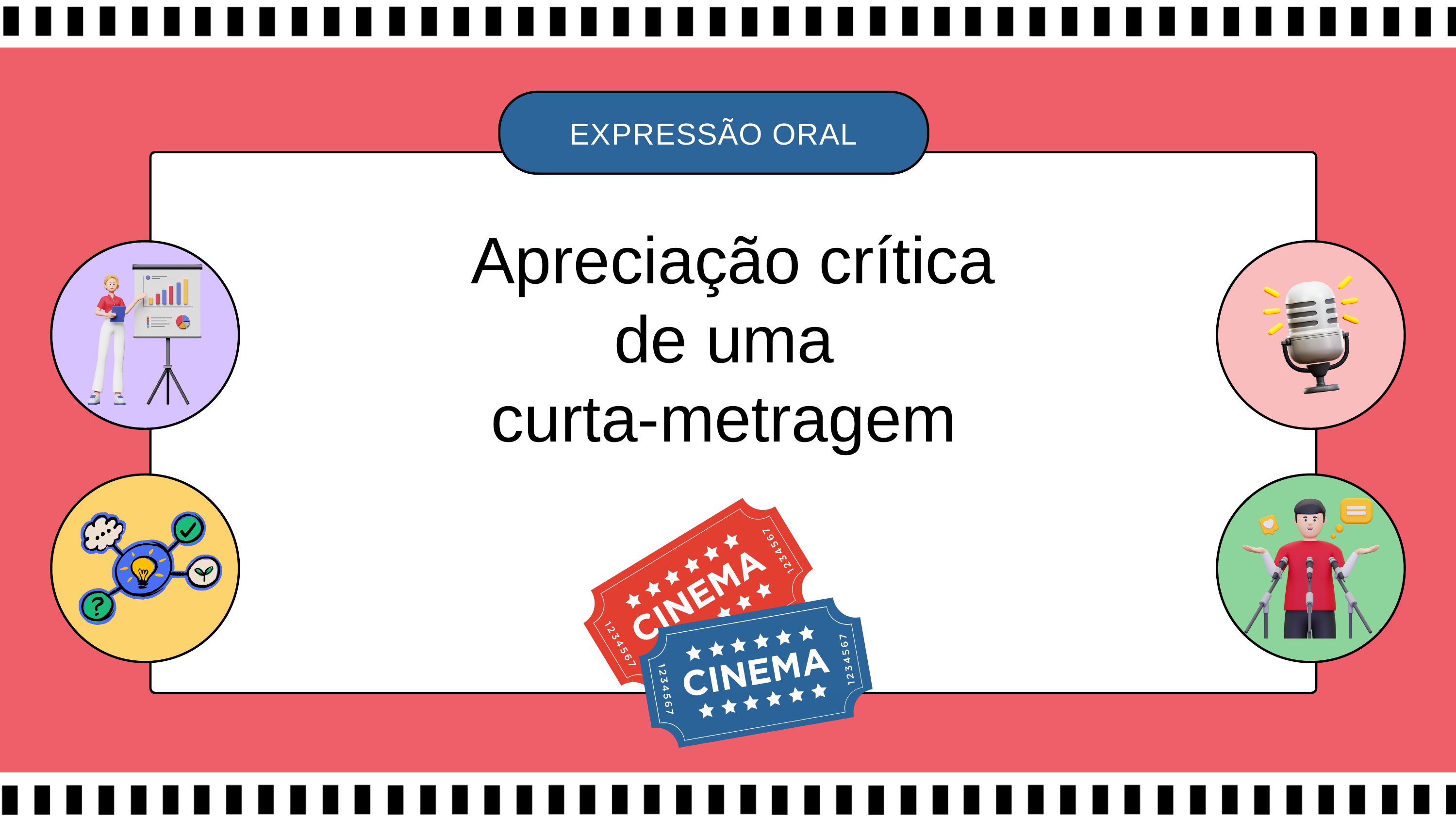

EXPRESSÃO ORAL

Apreciação crítica
de uma
curta-metragem